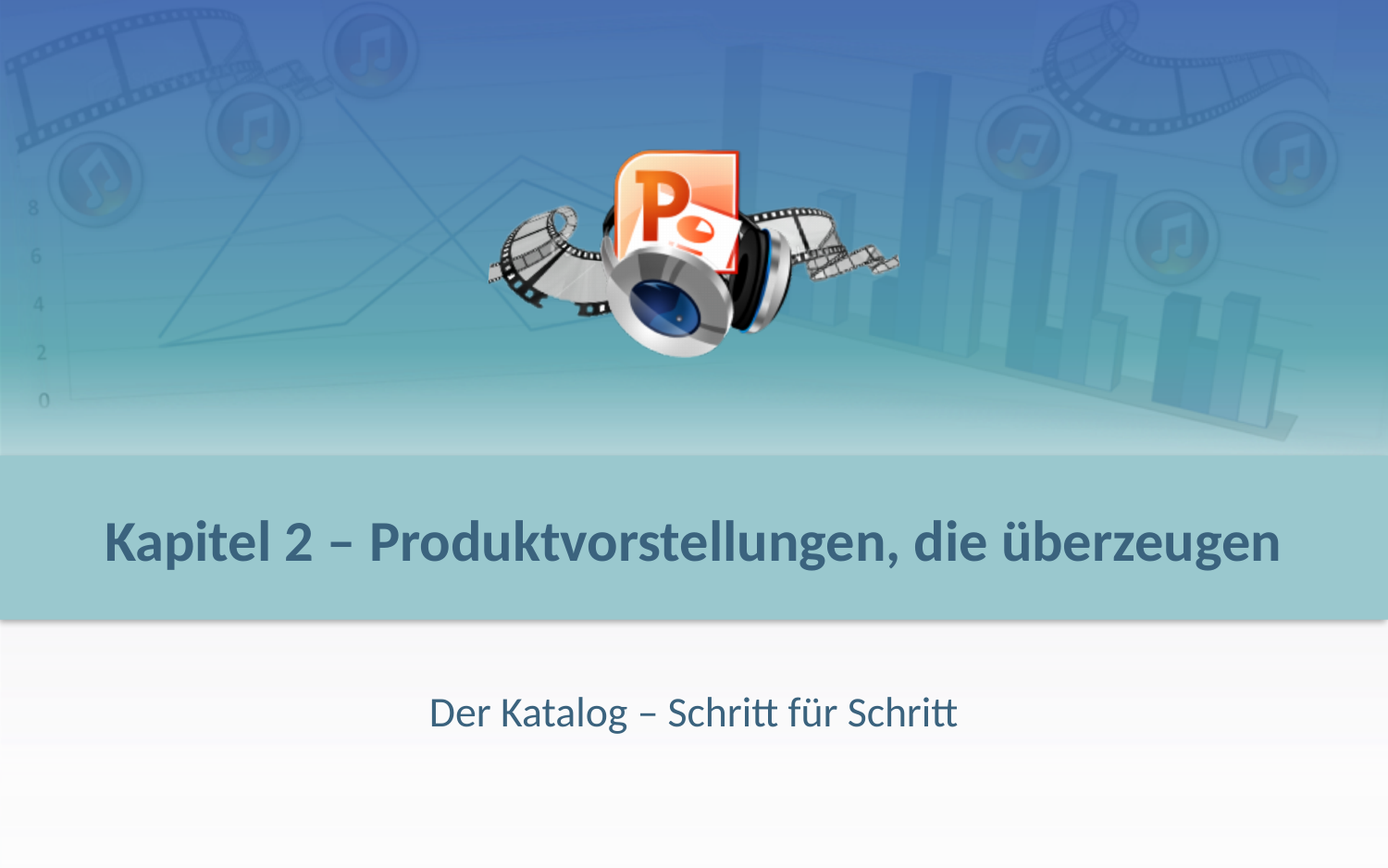

# Kapitel 2 – Produktvorstellungen, die überzeugen
Der Katalog – Schritt für Schritt